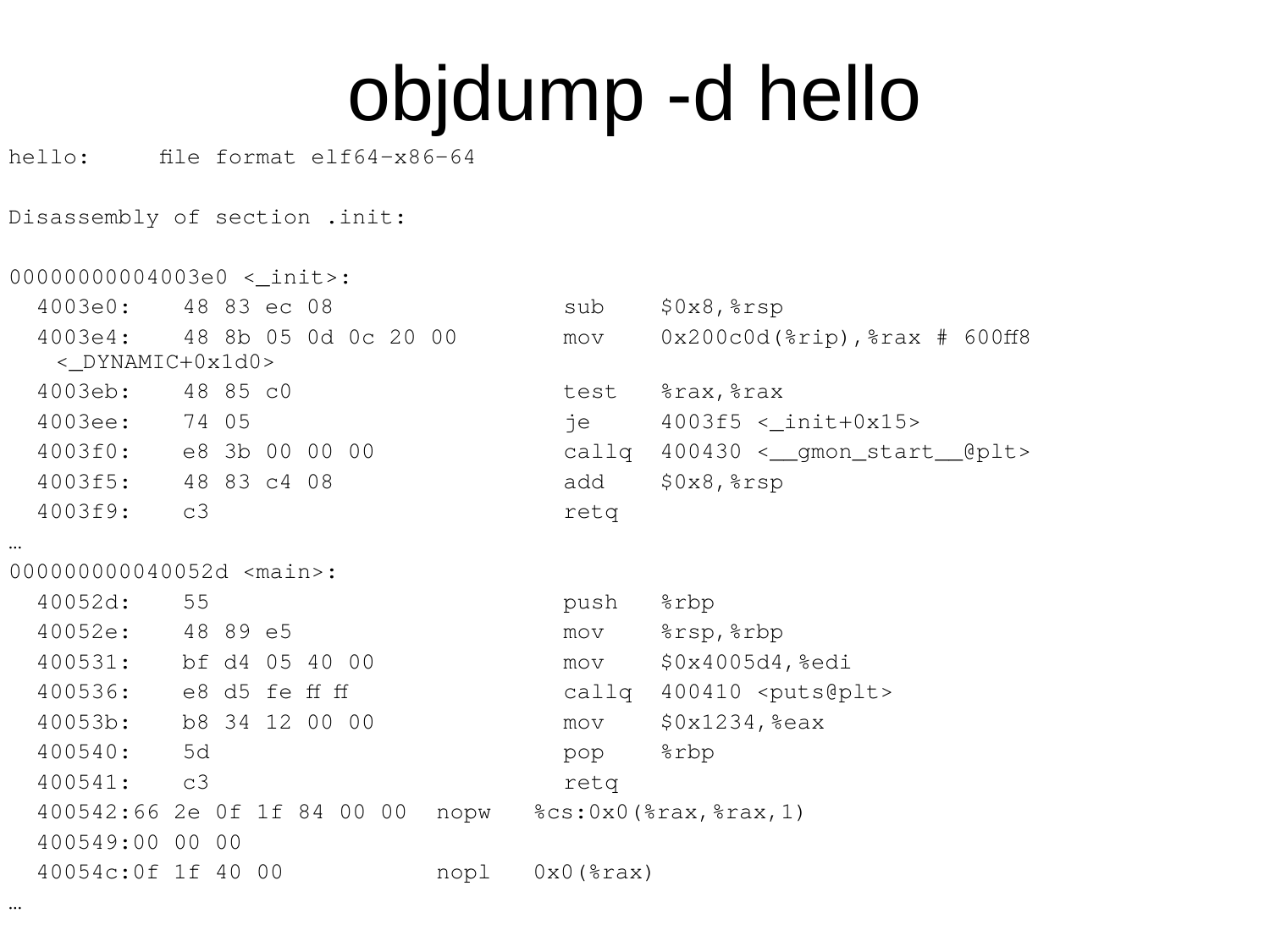

objdump -d hello
hello:     file format elf64-x86-64

Disassembly of section .init:

00000000004003e0 <_init>:
  4003e0:	48 83 ec 08          	sub    $0x8,%rsp
  4003e4:	48 8b 05 0d 0c 20 00 	mov    0x200c0d(%rip),%rax # 600ff8 <_DYNAMIC+0x1d0>
  4003eb:	48 85 c0             	test   %rax,%rax
  4003ee:	74 05                	je     4003f5 <_init+0x15>
  4003f0:	e8 3b 00 00 00       	callq  400430 <__gmon_start__@plt>
  4003f5:	48 83 c4 08          	add    $0x8,%rsp
  4003f9:	c3                   	retq
…
000000000040052d <main>:
  40052d:	55                   	push   %rbp
  40052e:	48 89 e5             	mov    %rsp,%rbp
  400531:	bf d4 05 40 00       	mov    $0x4005d4,%edi
  400536:	e8 d5 fe ff ff       	callq  400410 <puts@plt>
  40053b:	b8 34 12 00 00       	mov    $0x1234,%eax
  400540:	5d                   	pop    %rbp
  400541:	c3                   	retq
  400542:66 2e 0f 1f 84 00 00 	nopw   %cs:0x0(%rax,%rax,1)
  400549:00 00 00
  40054c:0f 1f 40 00         	nopl   0x0(%rax)
…